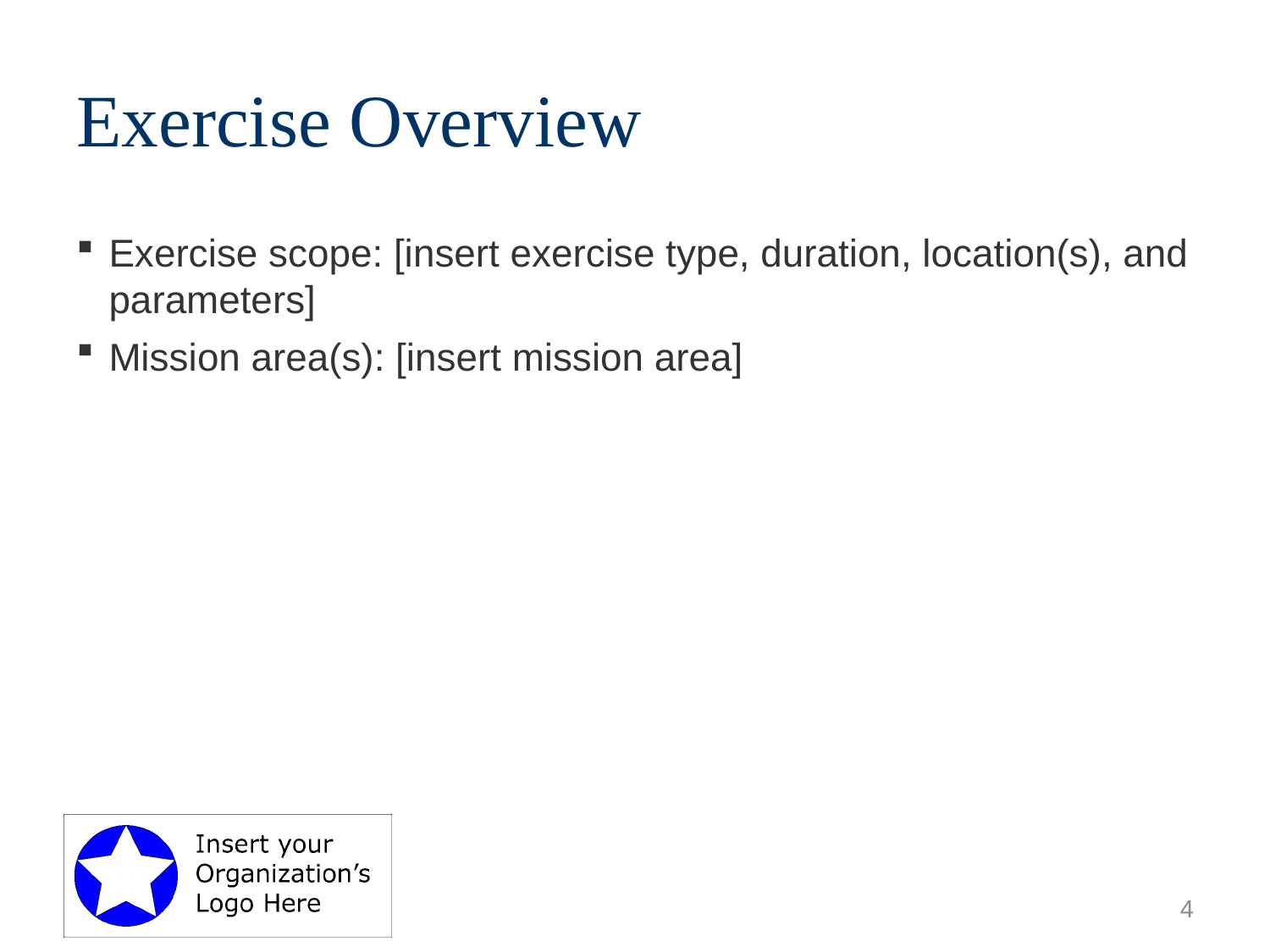

# Exercise Overview
Exercise scope: [insert exercise type, duration, location(s), and parameters]
Mission area(s): [insert mission area]
4